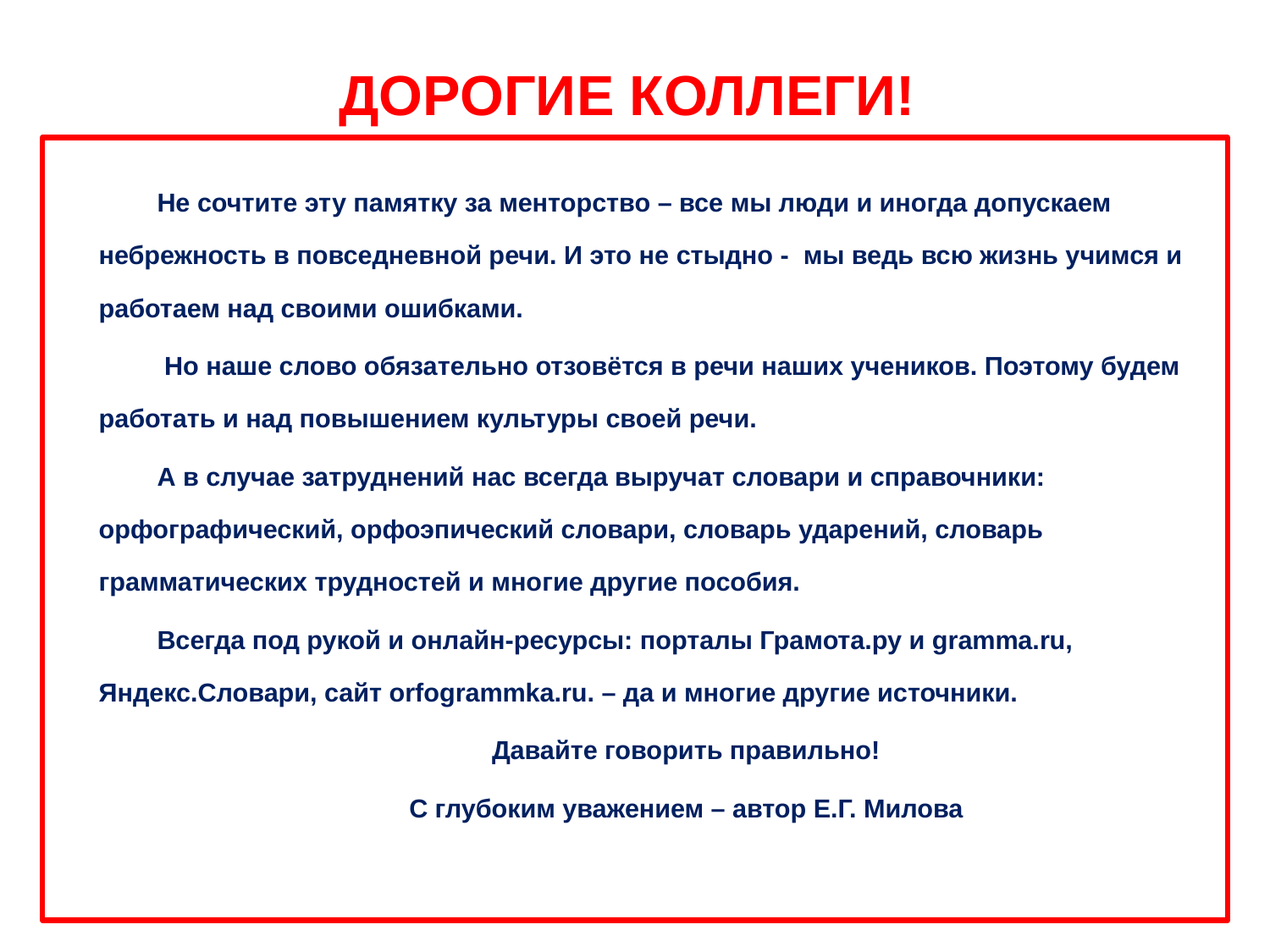

# ДОРОГИЕ КОЛЛЕГИ!

Не сочтите эту памятку за менторство – все мы люди и иногда допускаем небрежность в повседневной речи. И это не стыдно -  мы ведь всю жизнь учимся и работаем над своими ошибками.
 Но наше слово обязательно отзовётся в речи наших учеников. Поэтому будем работать и над повышением культуры своей речи.
А в случае затруднений нас всегда выручат словари и справочники: орфографический, орфоэпический словари, словарь ударений, словарь грамматических трудностей и многие другие пособия.
Всегда под рукой и онлайн-ресурсы: порталы Грамота.ру и gramma.ru, Яндекс.Словари, сайт orfogrammka.ru. – да и многие другие источники.
Давайте говорить правильно!
С глубоким уважением – автор Е.Г. Милова